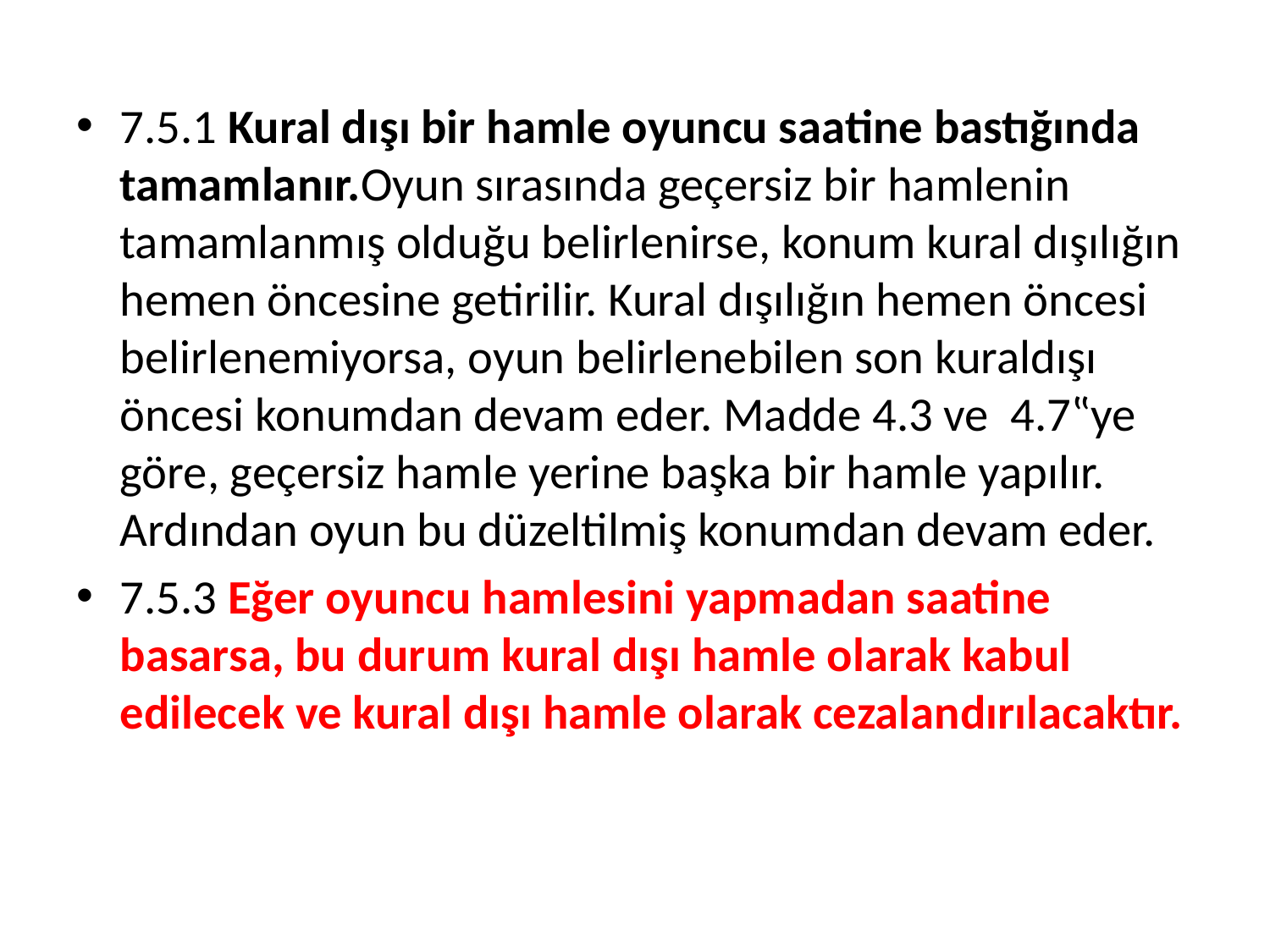

7.5.1 Kural dışı bir hamle oyuncu saatine bastığında tamamlanır.Oyun sırasında geçersiz bir hamlenin tamamlanmış olduğu belirlenirse, konum kural dışılığın hemen öncesine getirilir. Kural dışılığın hemen öncesi belirlenemiyorsa, oyun belirlenebilen son kuraldışı öncesi konumdan devam eder. Madde 4.3 ve  4.7‟ye göre, geçersiz hamle yerine başka bir hamle yapılır. Ardından oyun bu düzeltilmiş konumdan devam eder.
7.5.3 Eğer oyuncu hamlesini yapmadan saatine basarsa, bu durum kural dışı hamle olarak kabul edilecek ve kural dışı hamle olarak cezalandırılacaktır.